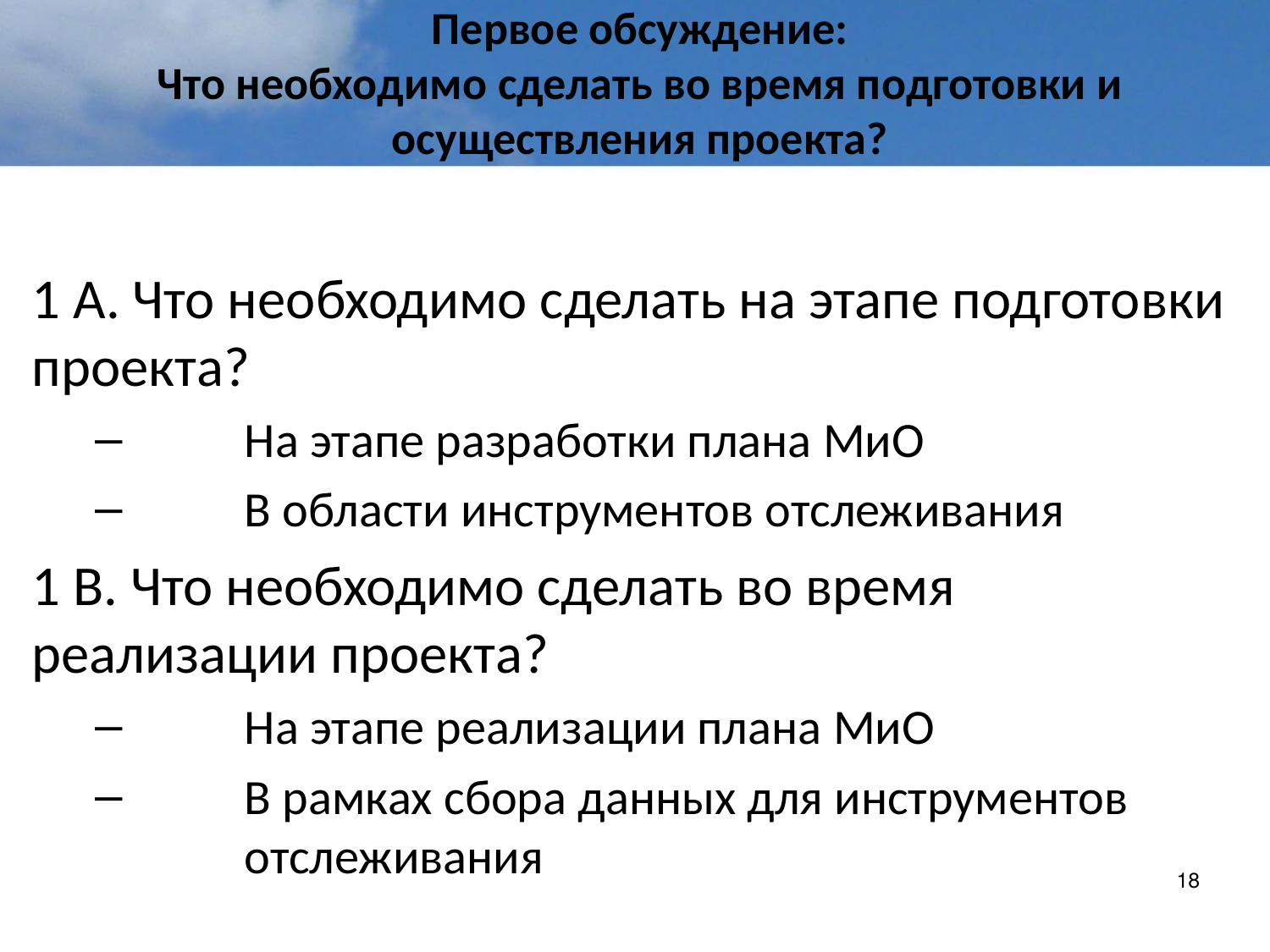

# Первое обсуждение: Что необходимо сделать во время подготовки и осуществления проекта?

1 A. Что необходимо сделать на этапе подготовки проекта?
На этапе разработки плана МиО
В области инструментов отслеживания
1 B. Что необходимо сделать во время реализации проекта?
На этапе реализации плана МиО
В рамках сбора данных для инструментов отслеживания
18